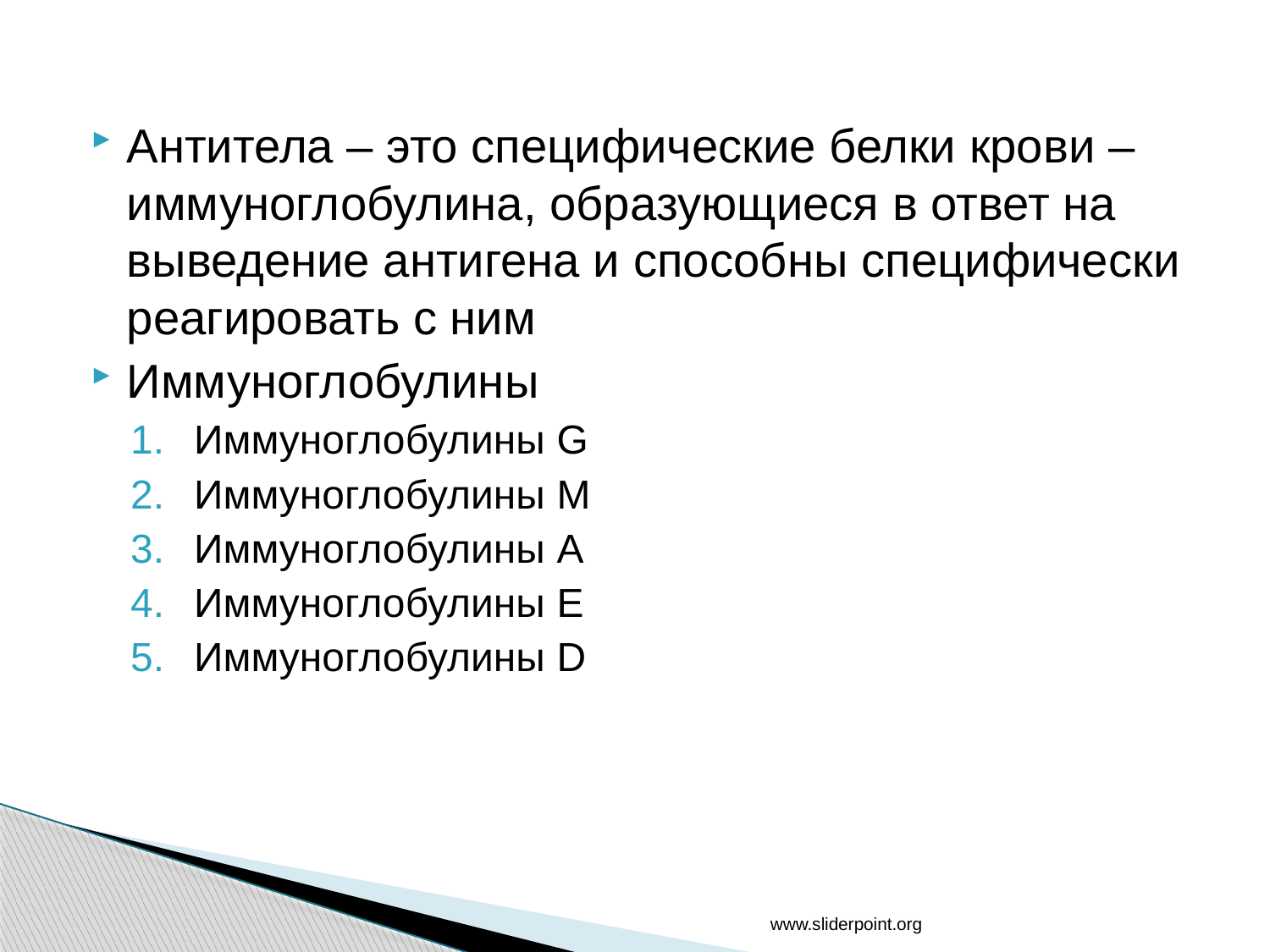

#
Антитела – это специфические белки крови – иммуноглобулина, образующиеся в ответ на выведение антигена и способны специфически реагировать с ним
Иммуноглобулины
Иммуноглобулины G
Иммуноглобулины M
Иммуноглобулины A
Иммуноглобулины E
Иммуноглобулины D

www.sliderpoint.org